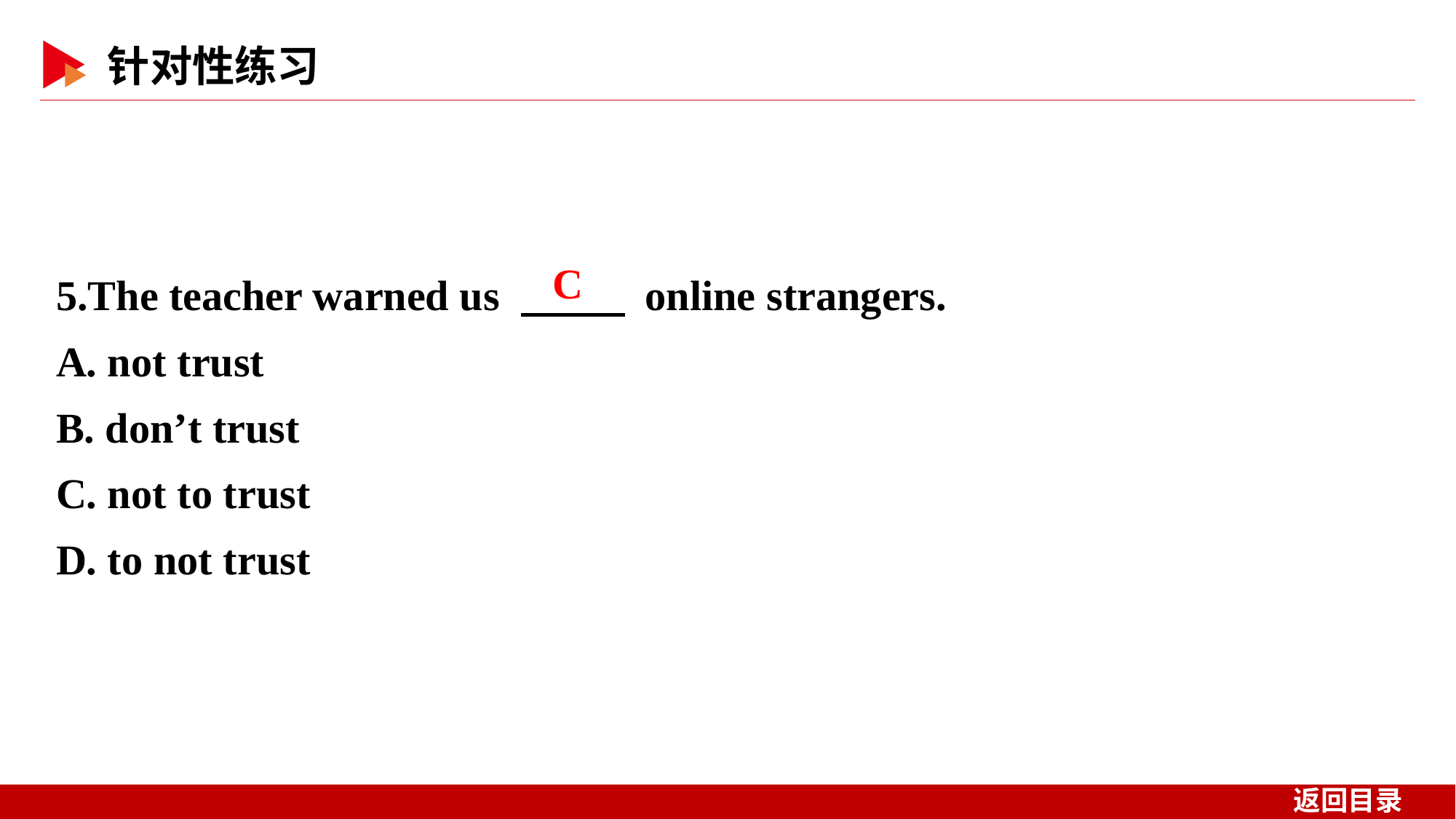

5.The teacher warned us 　  　 online strangers.
A. not trust
B. don’t trust
C. not to trust
D. to not trust
C